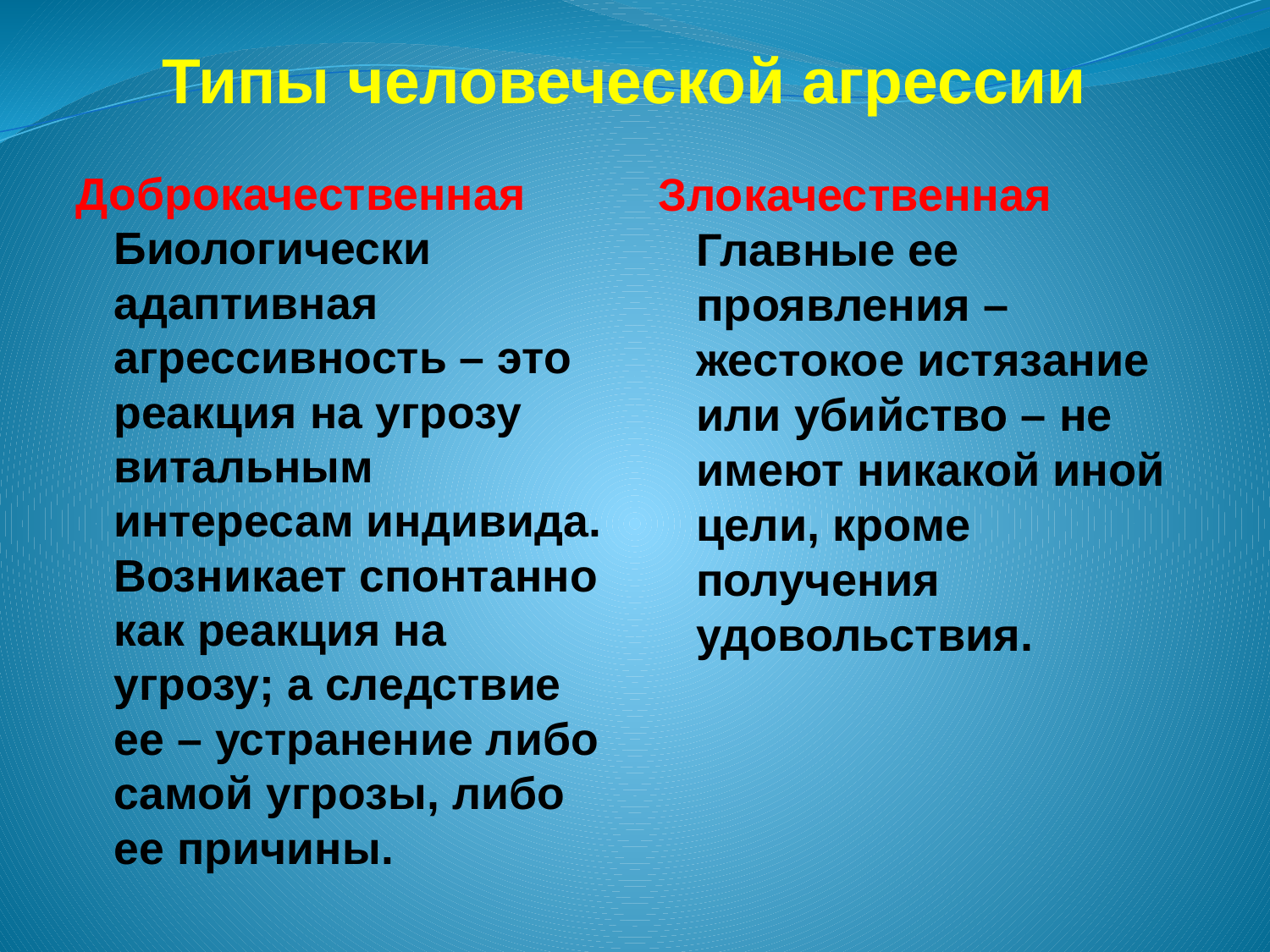

# Типы человеческой агрессии
Доброкачественная Биологически адаптивная агрессивность – это реакция на угрозу витальным интересам индивида. Возникает спонтанно как реакция на угрозу; а следствие ее – устранение либо самой угрозы, либо ее причины.
Злокачественная Главные ее проявления – жестокое истязание или убийство – не имеют никакой иной цели, кроме получения удовольствия.